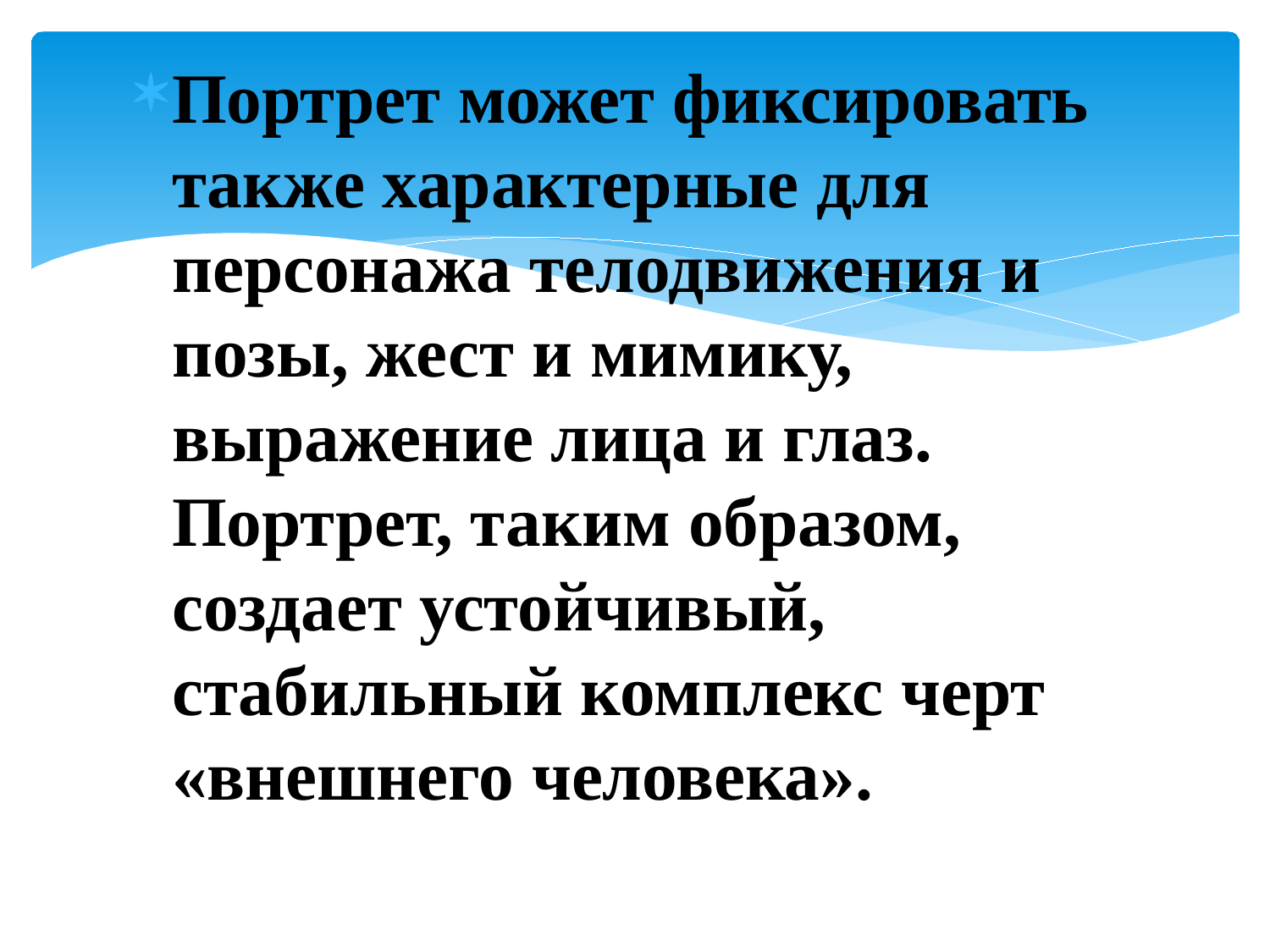

Портрет может фиксировать также характерные для персонажа телодвижения и позы, жест и мимику, выражение лица и глаз. Портрет, таким образом, создает устойчивый, стабильный комплекс черт «внешнего человека».

#